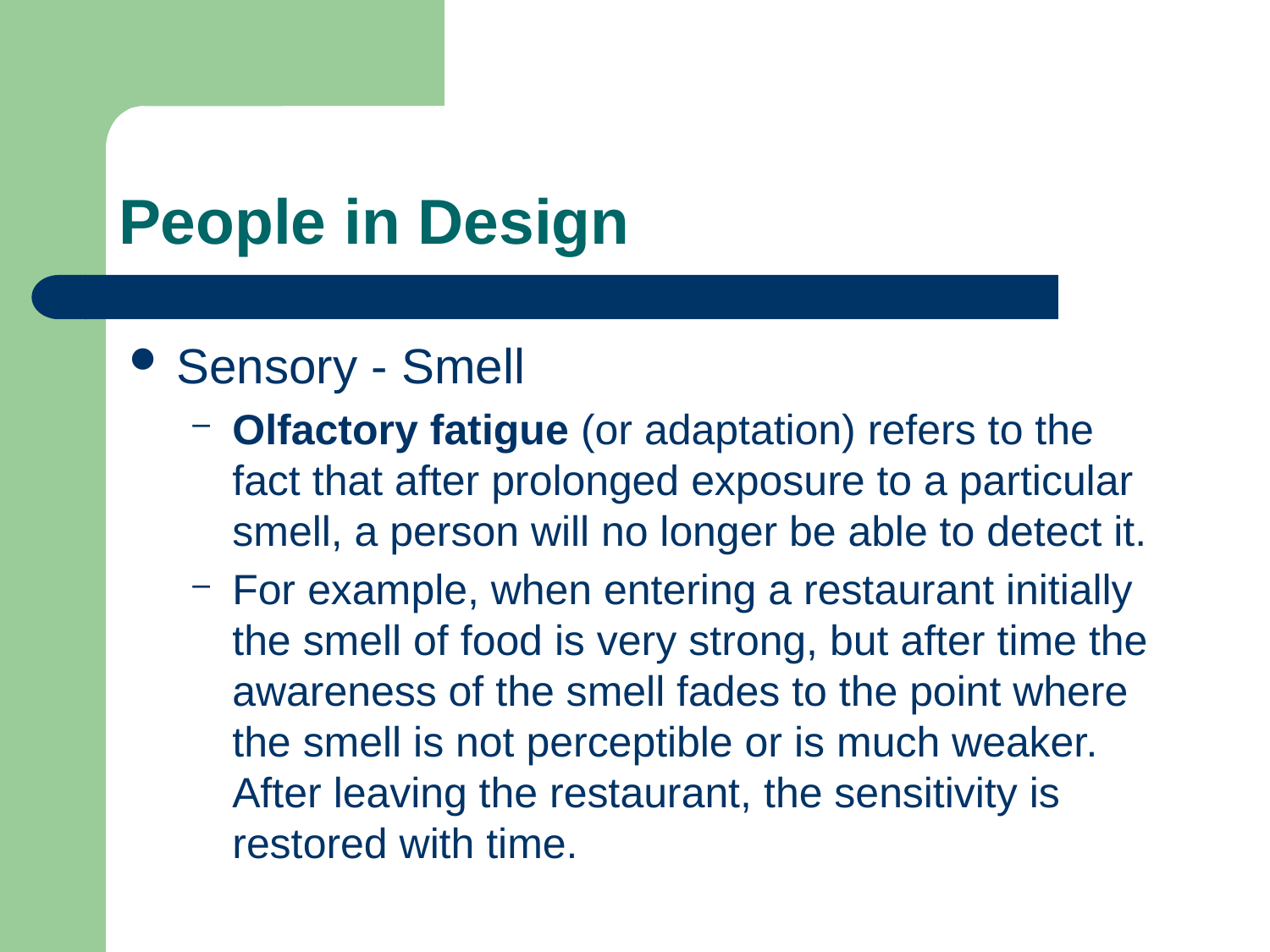

# People in Design
Sensory - Smell
Olfactory fatigue (or adaptation) refers to the fact that after prolonged exposure to a particular smell, a person will no longer be able to detect it.
For example, when entering a restaurant initially the smell of food is very strong, but after time the awareness of the smell fades to the point where the smell is not perceptible or is much weaker. After leaving the restaurant, the sensitivity is restored with time.